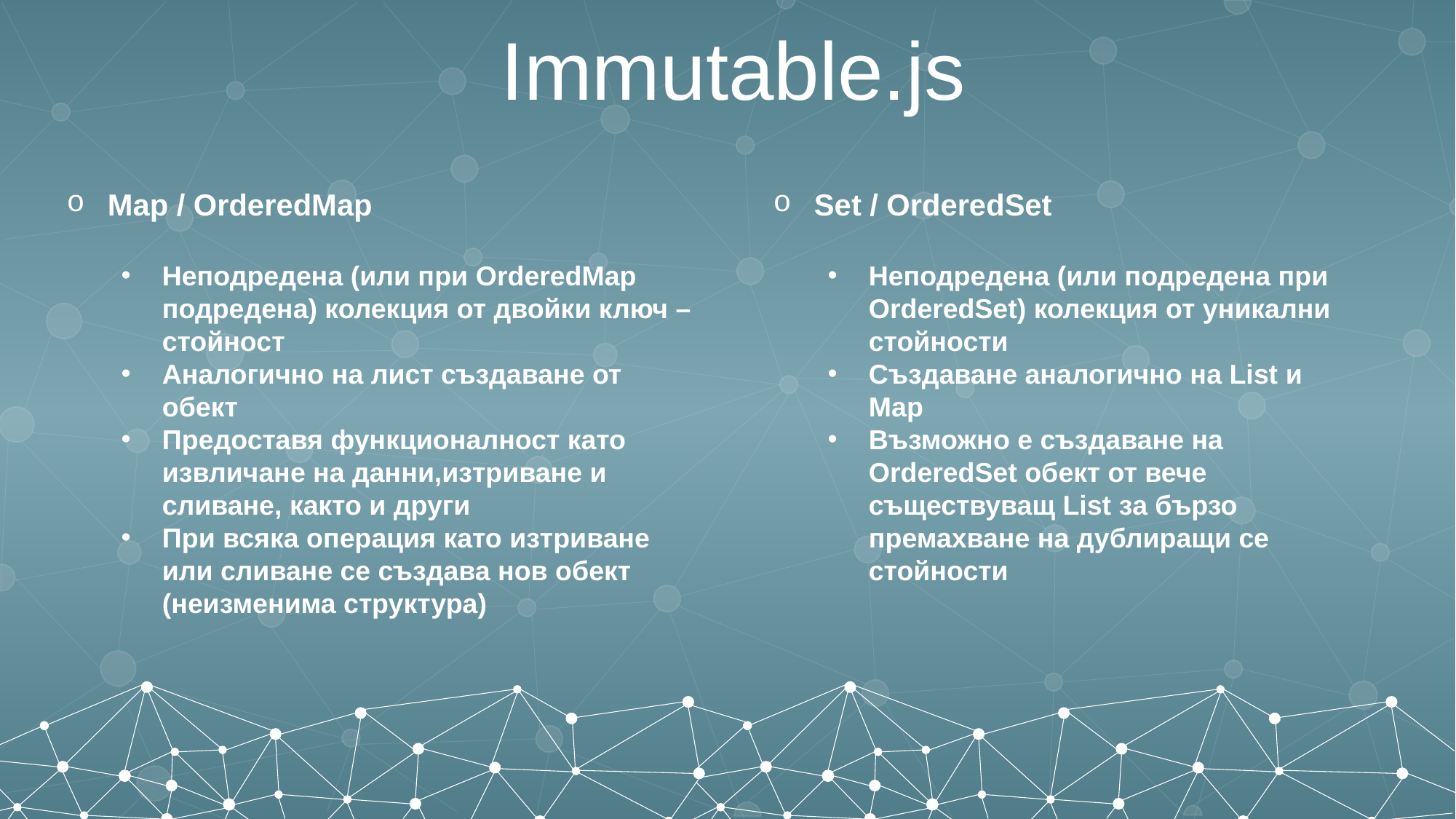

Immutable.js
Map / OrderedMap

Неподреденa (или при OrderedMap подреденa) колекция от двойки ключ – стойност
Аналогично на лист създаване от обект
Предоставя функционалност като извличане на данни,изтриване и сливане, както и други
При всяка операция като изтриване или сливане се създава нов обект (неизменима структура)
Set / OrderedSet

Неподредена (или подредена при OrderedSet) колекция от уникални стойности
Създаване аналогично на List и Map
Възможно е създаване на OrderedSet обект от вече съществуващ List за бързо премахване на дублиращи се стойности